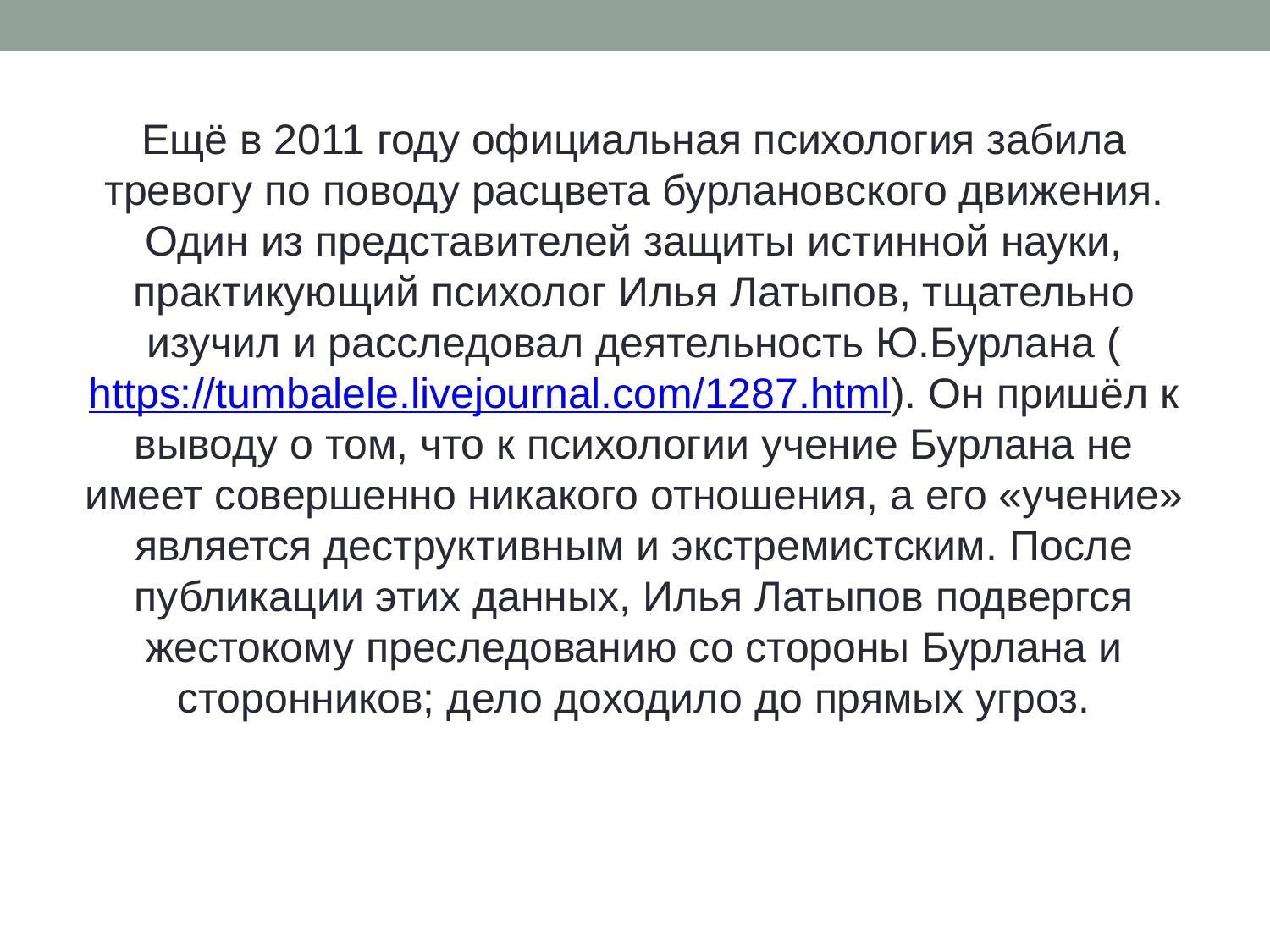

Ещё в 2011 году официальная психология забила тревогу по поводу расцвета бурлановского движения. Один из представителей защиты истинной науки, практикующий психолог Илья Латыпов, тщательно изучил и расследовал деятельность Ю.Бурлана (https://tumbalele.livejournal.com/1287.html). Он пришёл к выводу о том, что к психологии учение Бурлана не имеет совершенно никакого отношения, а его «учение» является деструктивным и экстремистским. После публикации этих данных, Илья Латыпов подвергся жестокому преследованию со стороны Бурлана и сторонников; дело доходило до прямых угроз.